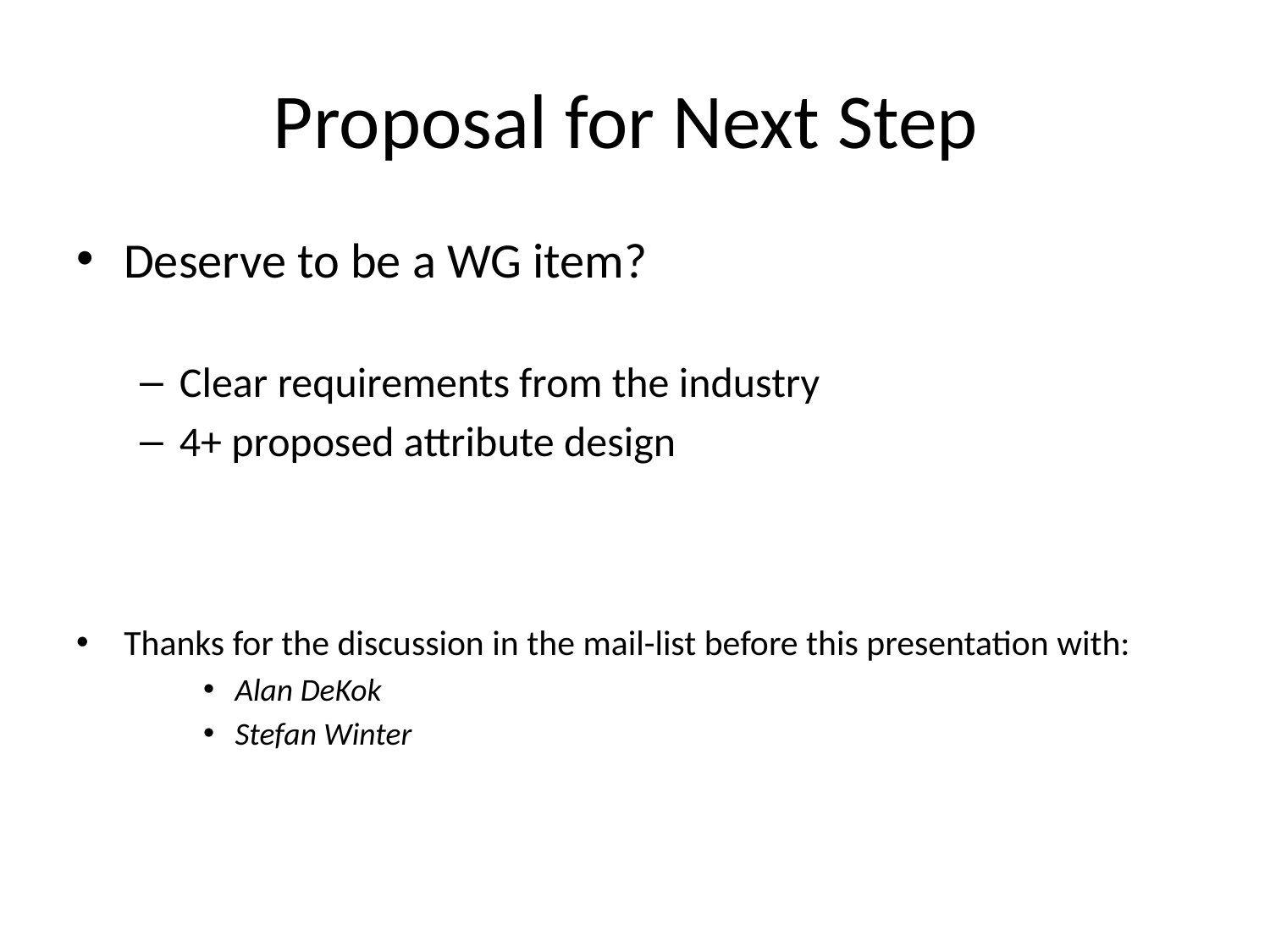

# Proposal for Next Step
Deserve to be a WG item?

Clear requirements from the industry
4+ proposed attribute design

Thanks for the discussion in the mail-list before this presentation with:
Alan DeKok
Stefan Winter